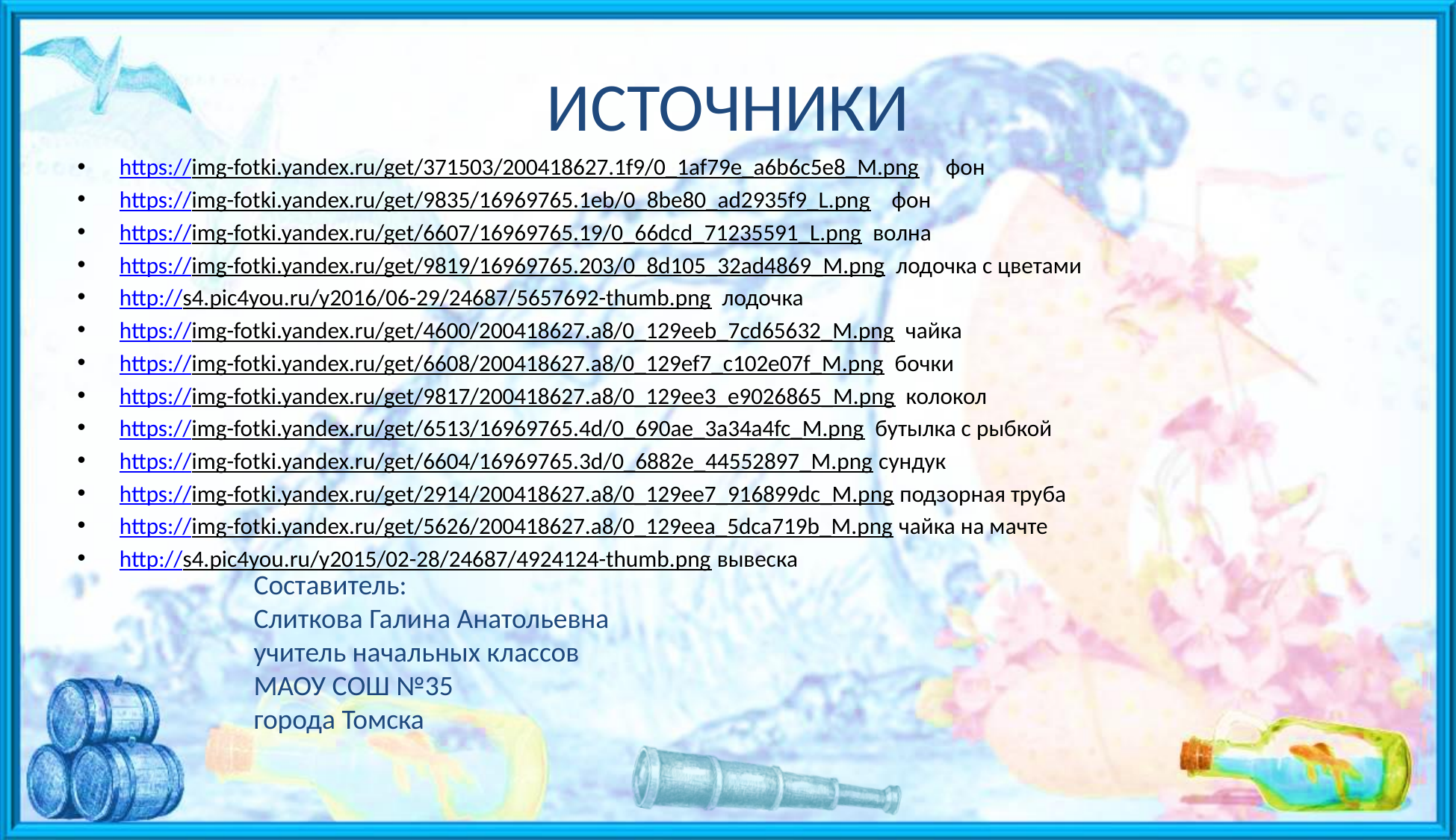

# ИСТОЧНИКИ
https://img-fotki.yandex.ru/get/371503/200418627.1f9/0_1af79e_a6b6c5e8_M.png     фон
https://img-fotki.yandex.ru/get/9835/16969765.1eb/0_8be80_ad2935f9_L.png    фон
https://img-fotki.yandex.ru/get/6607/16969765.19/0_66dcd_71235591_L.png  волна
https://img-fotki.yandex.ru/get/9819/16969765.203/0_8d105_32ad4869_M.png  лодочка с цветами
http://s4.pic4you.ru/y2016/06-29/24687/5657692-thumb.png  лодочка
https://img-fotki.yandex.ru/get/4600/200418627.a8/0_129eeb_7cd65632_M.png  чайка
https://img-fotki.yandex.ru/get/6608/200418627.a8/0_129ef7_c102e07f_M.png  бочки
https://img-fotki.yandex.ru/get/9817/200418627.a8/0_129ee3_e9026865_M.png  колокол
https://img-fotki.yandex.ru/get/6513/16969765.4d/0_690ae_3a34a4fc_M.png  бутылка с рыбкой
https://img-fotki.yandex.ru/get/6604/16969765.3d/0_6882e_44552897_M.png сундук
https://img-fotki.yandex.ru/get/2914/200418627.a8/0_129ee7_916899dc_M.png подзорная труба
https://img-fotki.yandex.ru/get/5626/200418627.a8/0_129eea_5dca719b_M.png чайка на мачте
http://s4.pic4you.ru/y2015/02-28/24687/4924124-thumb.png вывеска

Составитель:
Слиткова Галина Анатольевна
учитель начальных классов
МАОУ СОШ №35
города Томска